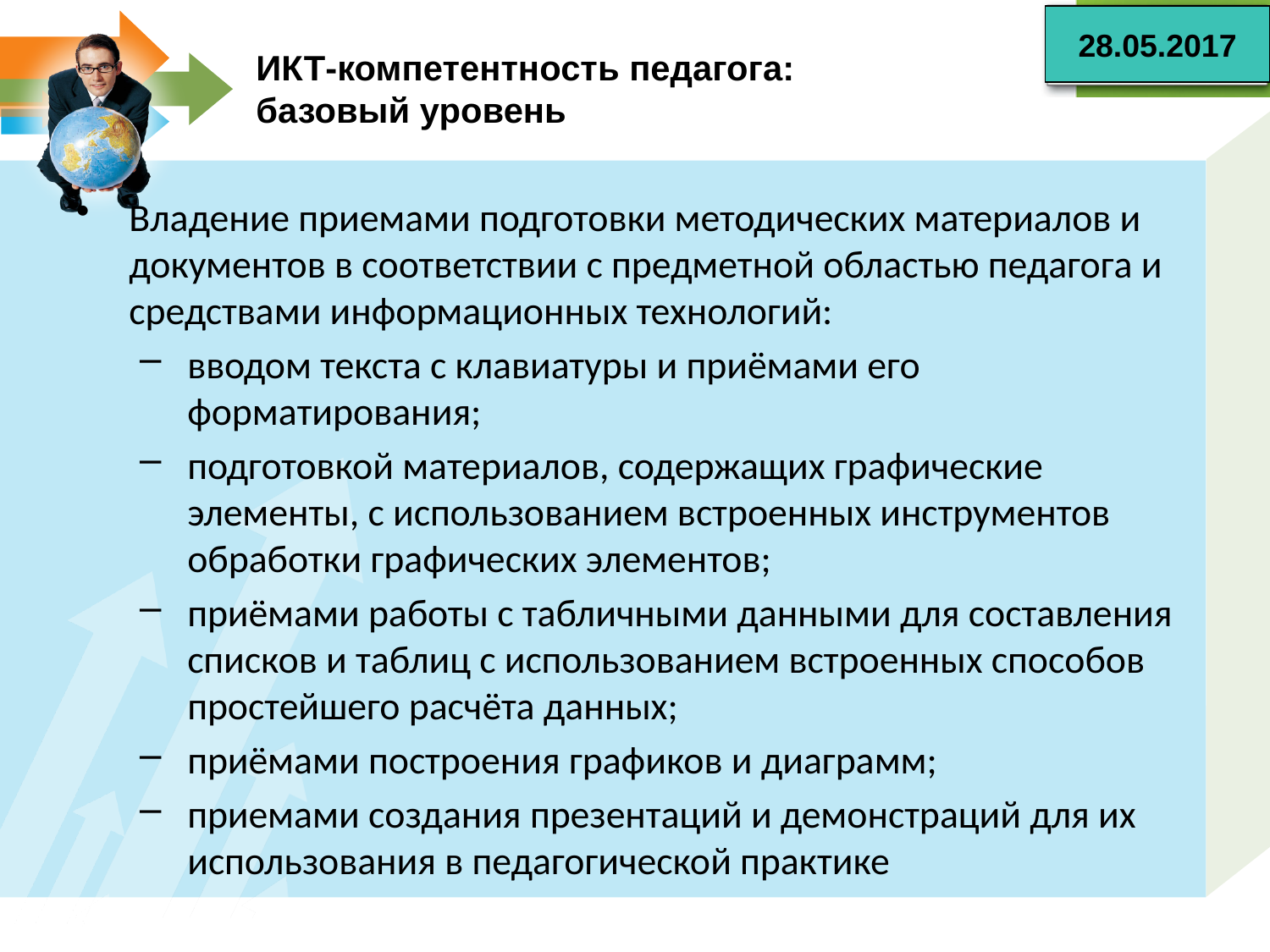

28.05.2017
# ИКТ-компетентность педагога: базовый уровень
Владение приемами подготовки методических материалов и документов в соответствии с предметной областью педагога и средствами информационных технологий:
вводом текста с клавиатуры и приёмами его форматирования;
подготовкой материалов, содержащих графические элементы, с использованием встроенных инструментов обработки графических элементов;
приёмами работы с табличными данными для составления списков и таблиц с использованием встроенных способов  простейшего расчёта данных;
приёмами построения графиков и диаграмм;
приемами создания презентаций и демонстраций для их использования в педагогической практике